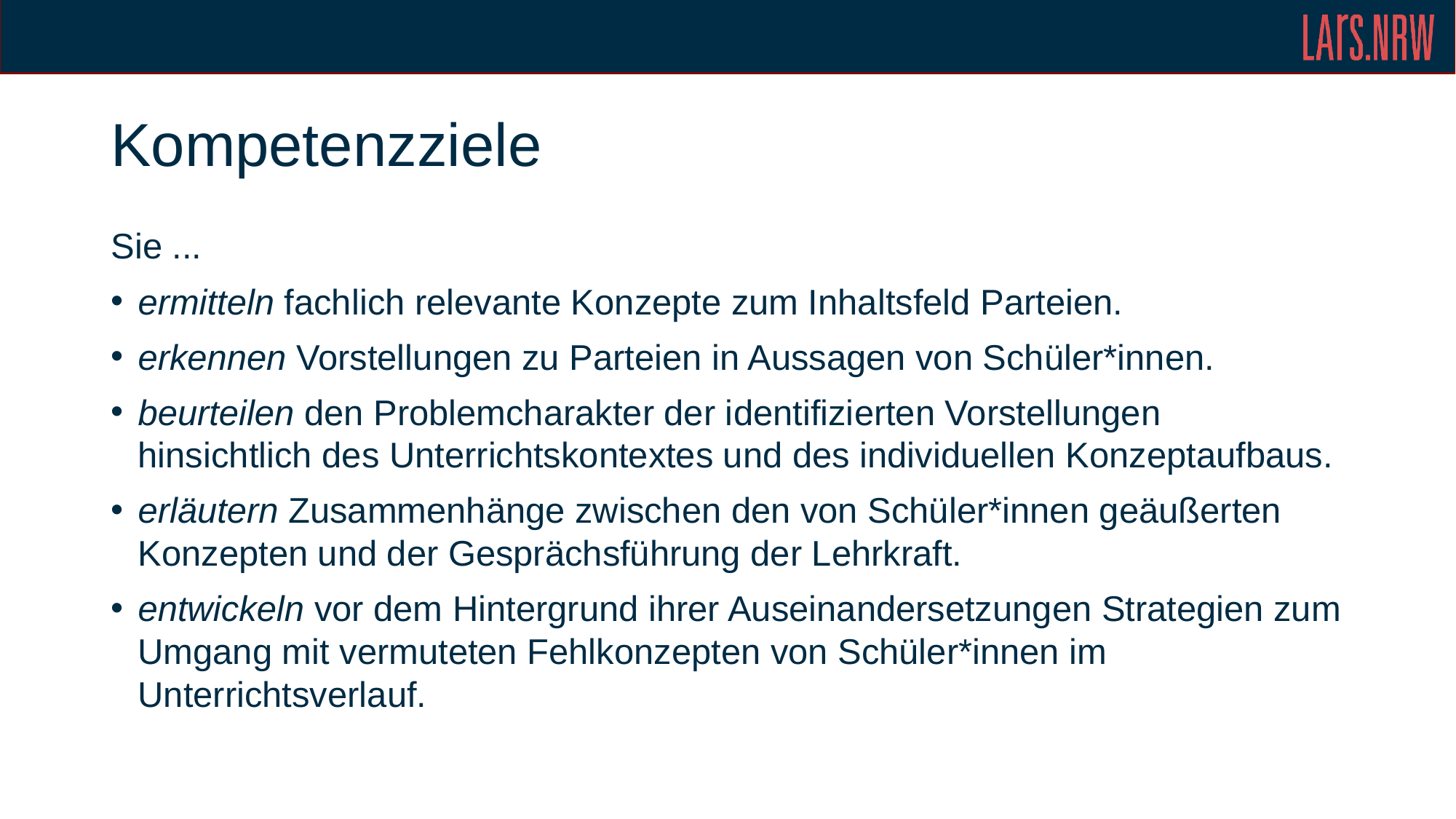

# Kompetenzziele
Sie ...
ermitteln fachlich relevante Konzepte zum Inhaltsfeld Parteien.
erkennen Vorstellungen zu Parteien in Aussagen von Schüler*innen.
beurteilen den Problemcharakter der identifizierten Vorstellungen hinsichtlich des Unterrichtskontextes und des individuellen Konzeptaufbaus.
erläutern Zusammenhänge zwischen den von Schüler*innen geäußerten Konzepten und der Gesprächsführung der Lehrkraft.
entwickeln vor dem Hintergrund ihrer Auseinandersetzungen Strategien zum Umgang mit vermuteten Fehlkonzepten von Schüler*innen im Unterrichtsverlauf.